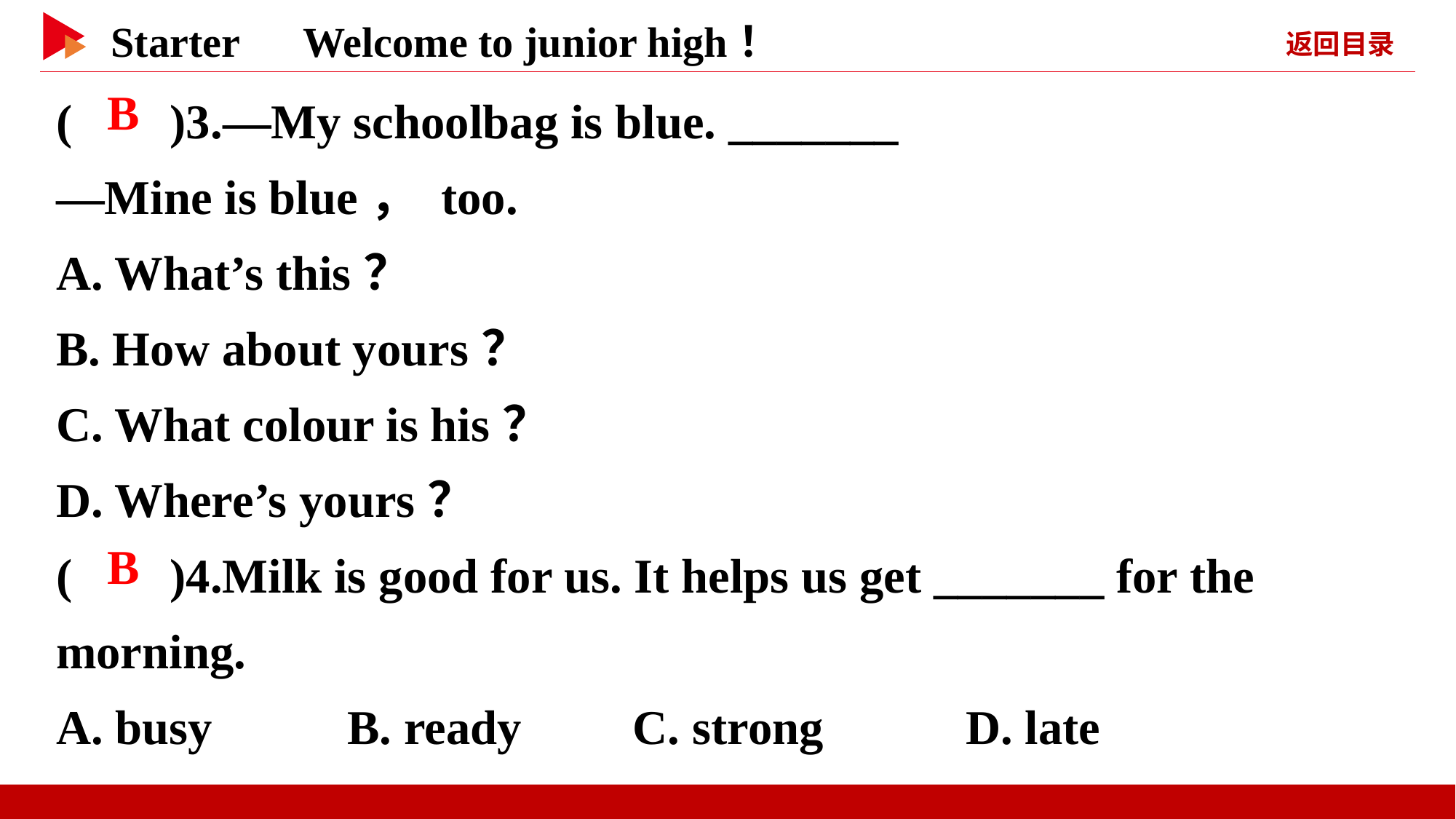

(        )3.—My schoolbag is blue. _______
—Mine is blue， too.
A. What’s this？
B. How about yours？
C. What colour is his？
D. Where’s yours？
(        )4.Milk is good for us. It helps us get _______ for the morning.
A. busy 	      B. ready          C. strong 	   D. late
   B
   B